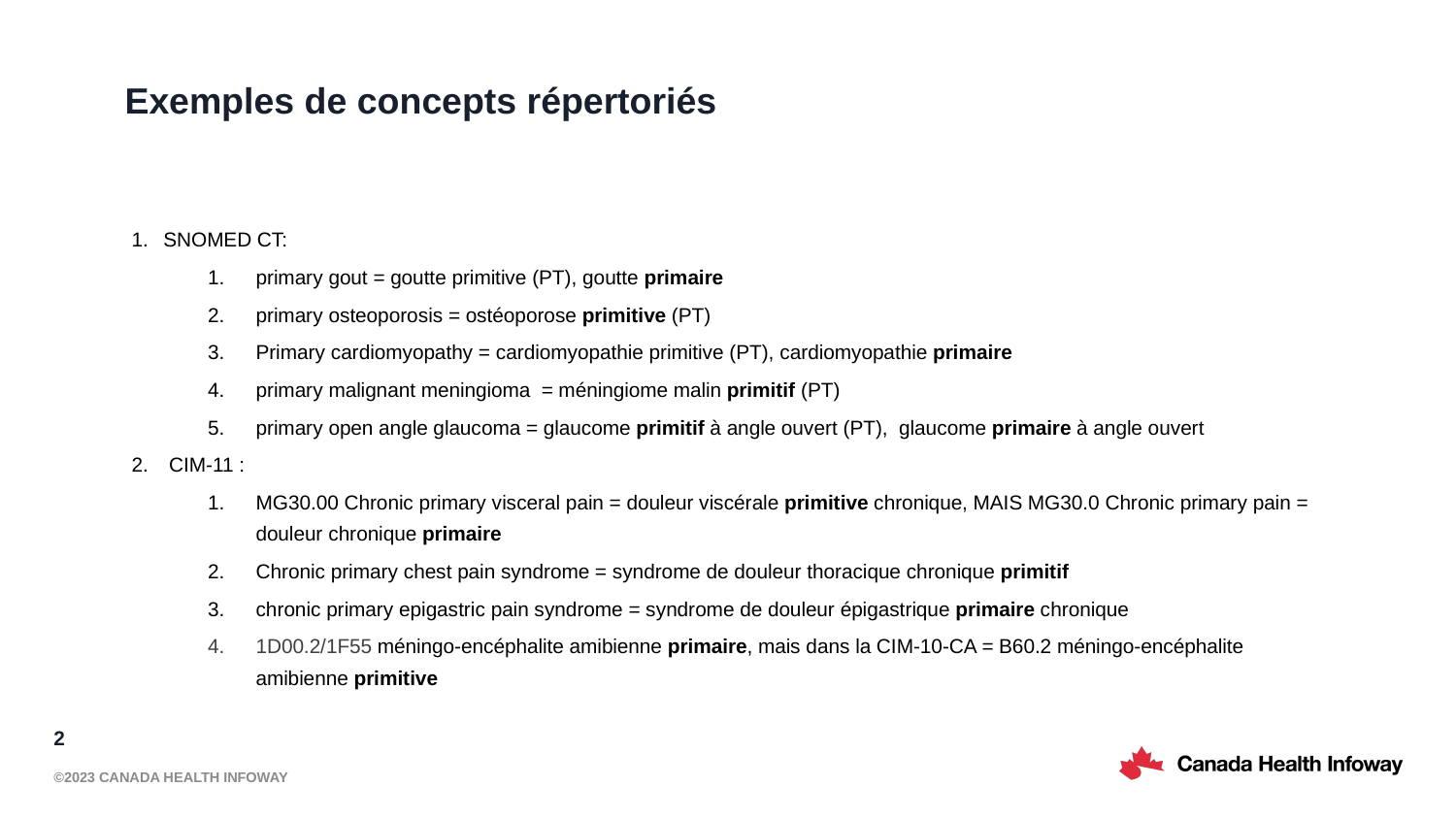

# Exemples de concepts répertoriés
SNOMED CT:
primary gout = goutte primitive (PT), goutte primaire
primary osteoporosis = ostéoporose primitive (PT)
Primary cardiomyopathy = cardiomyopathie primitive (PT), cardiomyopathie primaire
primary malignant meningioma  = méningiome malin primitif (PT)
primary open angle glaucoma = glaucome primitif à angle ouvert (PT),  glaucome primaire à angle ouvert
 CIM-11 :
MG30.00 Chronic primary visceral pain = douleur viscérale primitive chronique, MAIS MG30.0 Chronic primary pain = douleur chronique primaire
Chronic primary chest pain syndrome = syndrome de douleur thoracique chronique primitif
chronic primary epigastric pain syndrome = syndrome de douleur épigastrique primaire chronique
1D00.2/1F55 méningo-encéphalite amibienne primaire, mais dans la CIM-10-CA = B60.2 méningo-encéphalite amibienne primitive
2
©2023 Canada Health Infoway